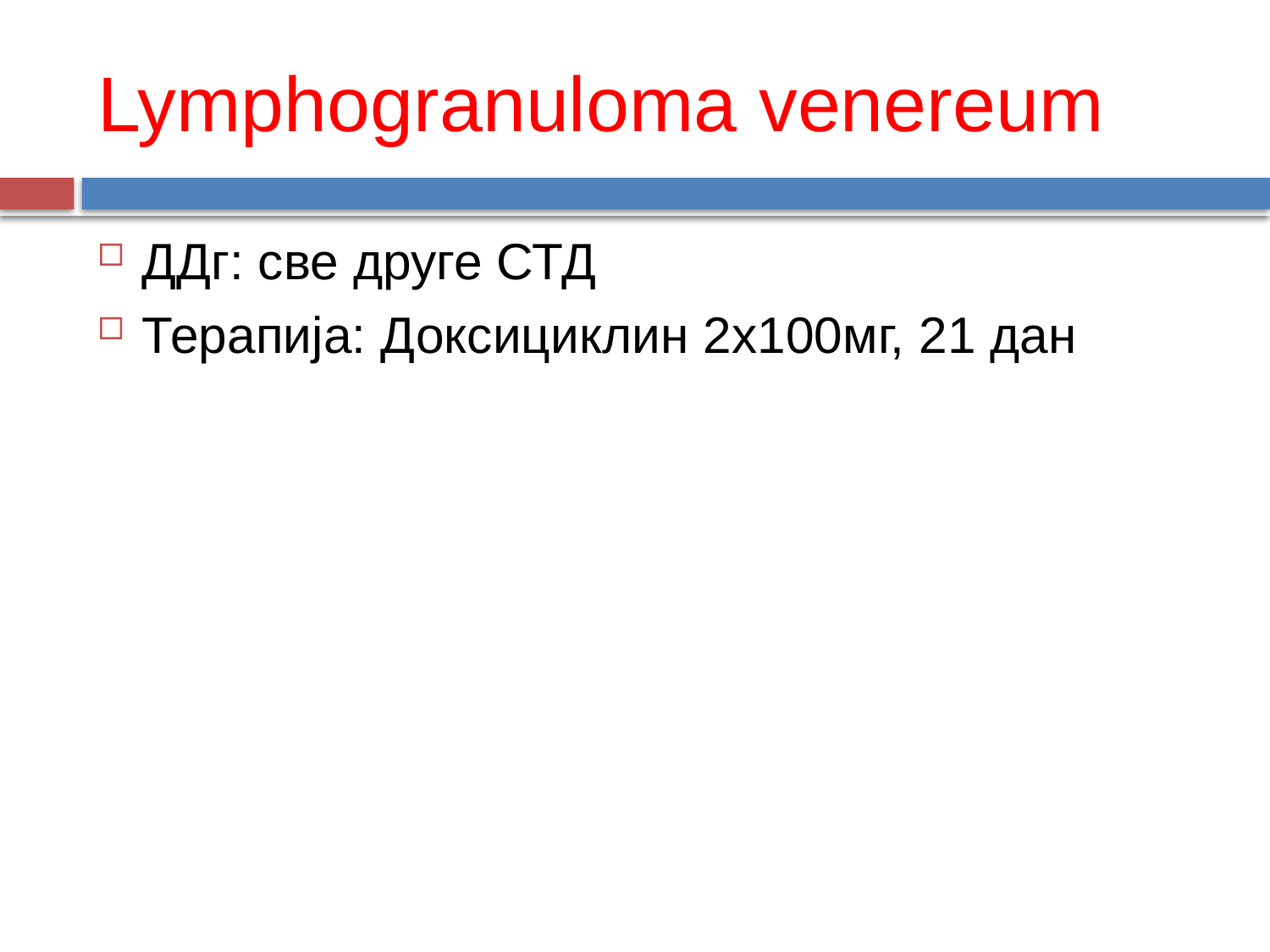

# Lymphogranuloma venereum
ДДг: све друге СТД
Терапија: Доксициклин 2х100мг, 21 дан